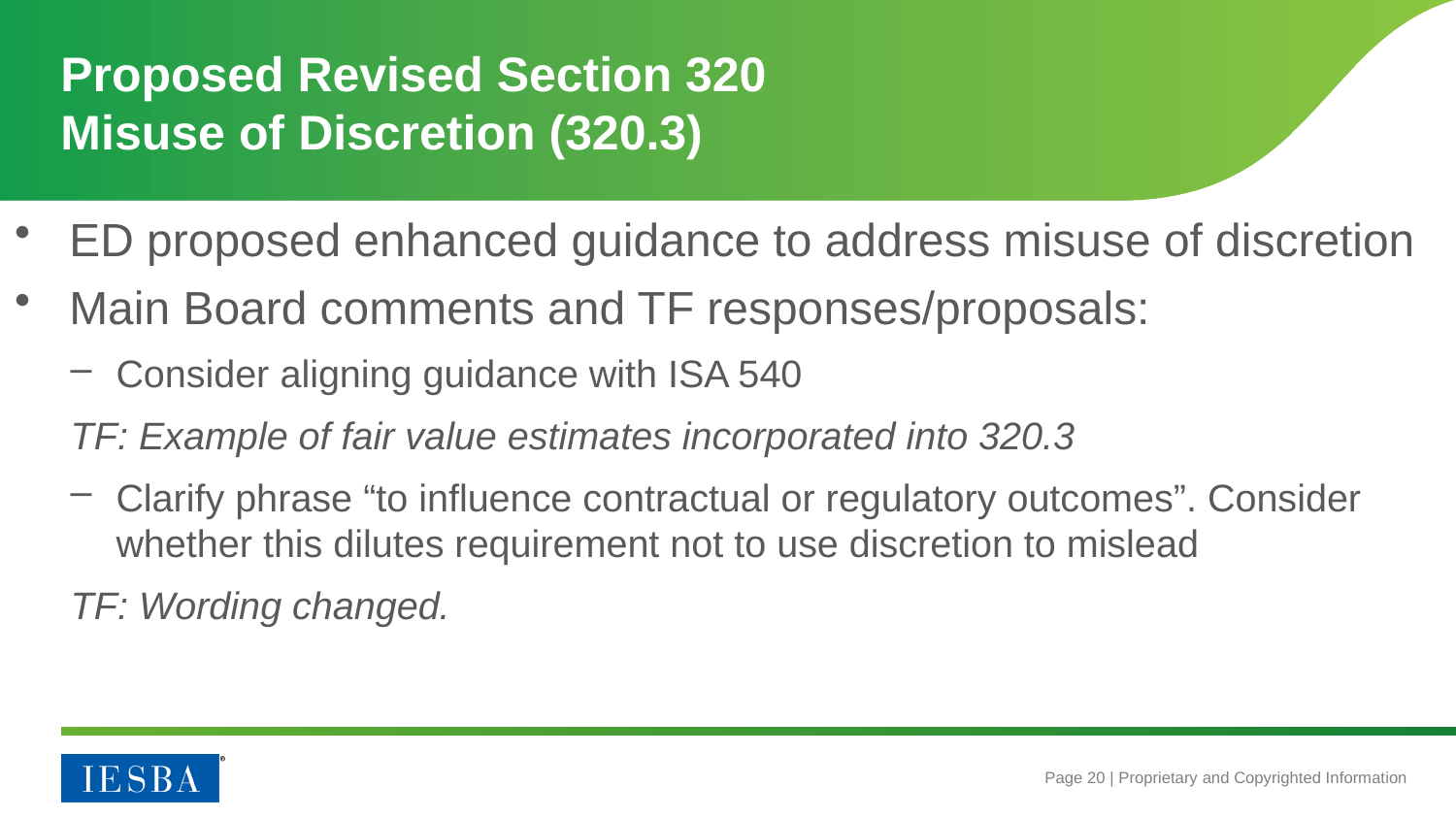

# Proposed Revised Section 320 Misuse of Discretion (320.3)
ED proposed enhanced guidance to address misuse of discretion
Main Board comments and TF responses/proposals:
Consider aligning guidance with ISA 540
TF: Example of fair value estimates incorporated into 320.3
Clarify phrase “to influence contractual or regulatory outcomes”. Consider whether this dilutes requirement not to use discretion to mislead
TF: Wording changed.